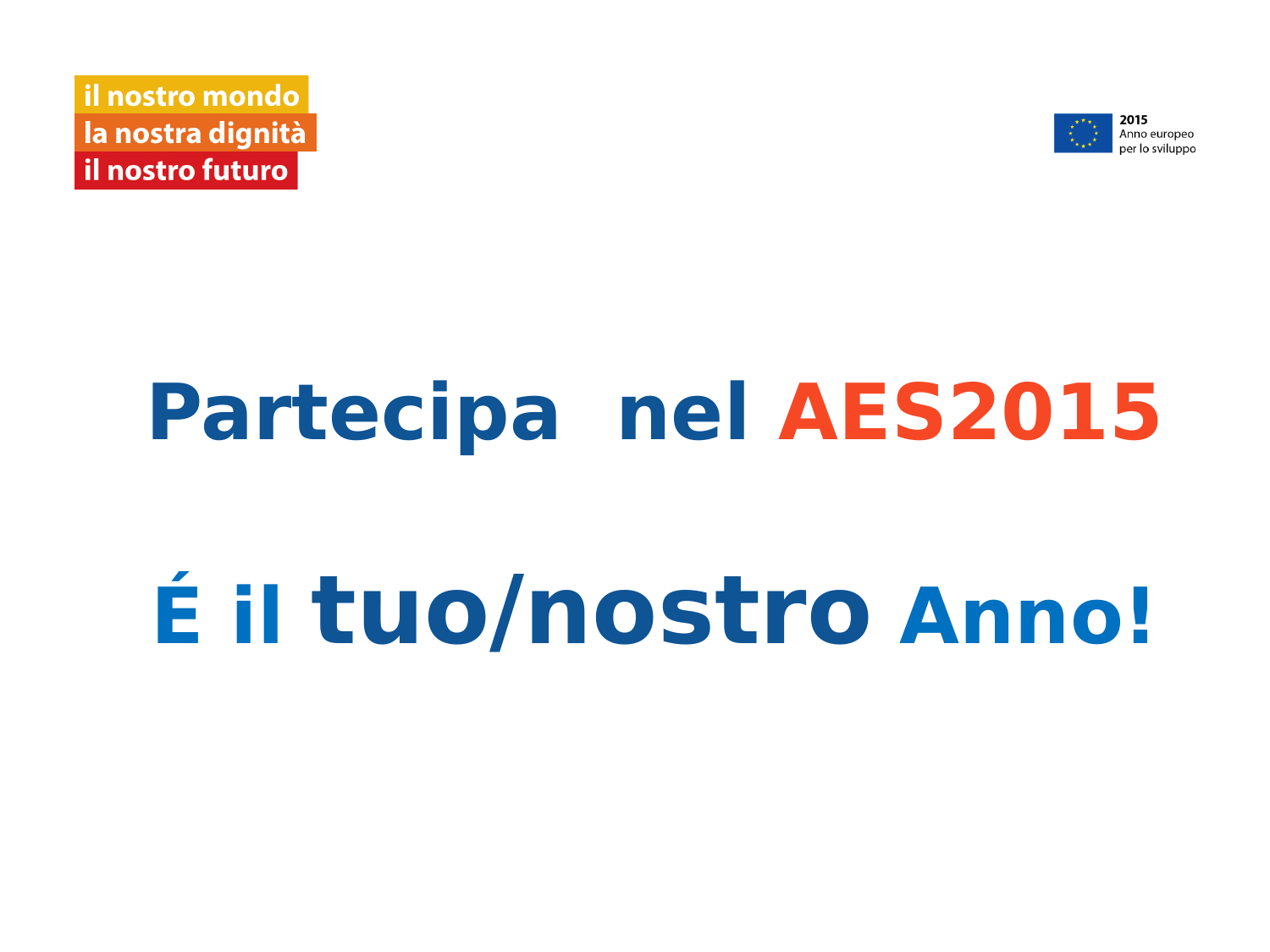

Partecipa  nel AES2015

É il tuo/nostro Anno!